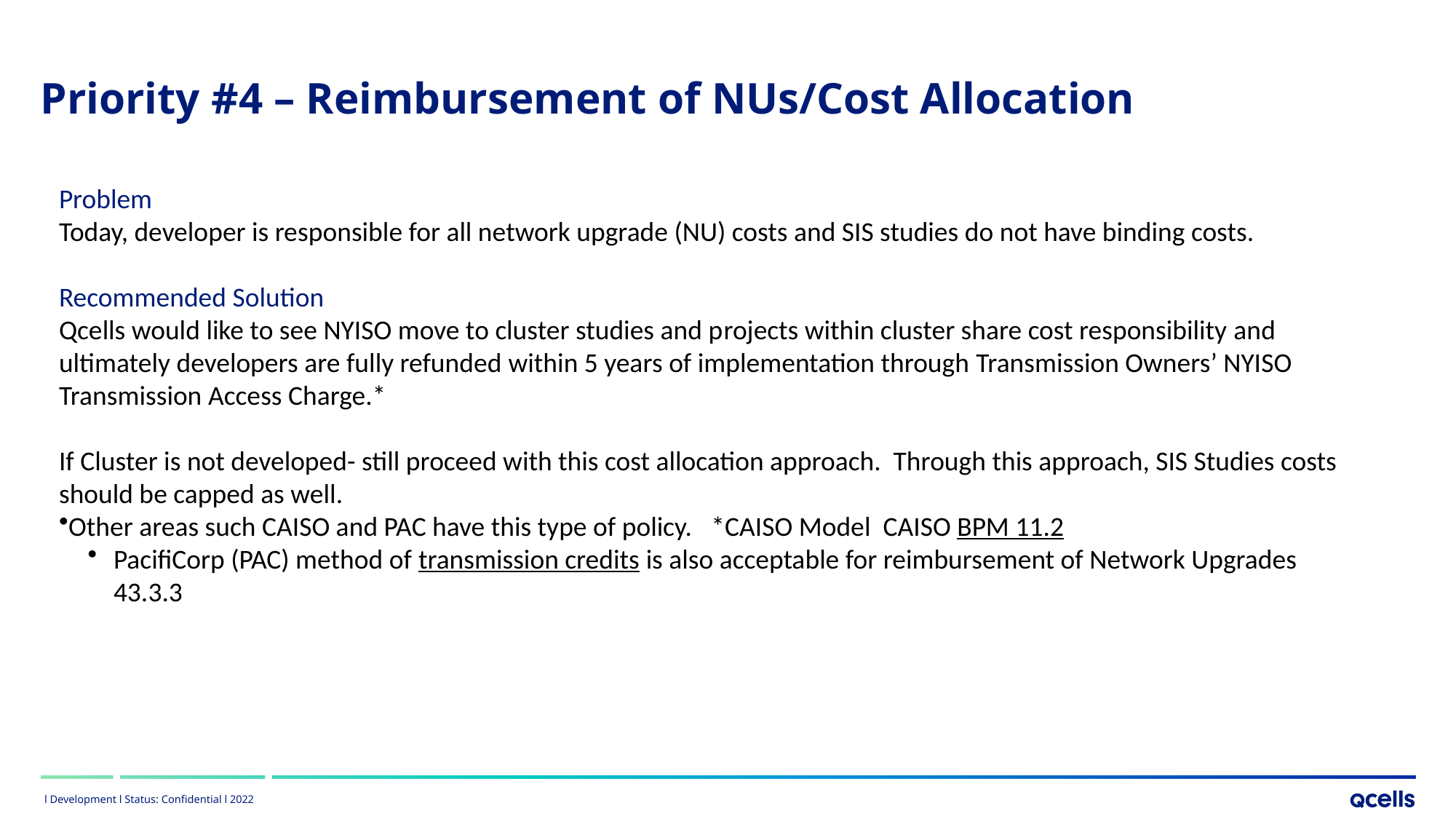

Priority #4 – Reimbursement of NUs/Cost Allocation

Problem
Today, developer is responsible for all network upgrade (NU) costs and SIS studies do not have binding costs.

Recommended Solution
Qcells would like to see NYISO move to cluster studies and projects within cluster share cost responsibility and ultimately developers are fully refunded within 5 years of implementation through Transmission Owners’ NYISO Transmission Access Charge.*​

If Cluster is not developed- still proceed with this cost allocation approach.  Through this approach, SIS Studies costs should be capped as well.
Other areas such CAISO and PAC have this type of policy.   *CAISO Model  CAISO BPM 11.2
PacifiCorp (PAC) method of transmission credits is also acceptable for reimbursement of Network Upgrades​ 43.3.3